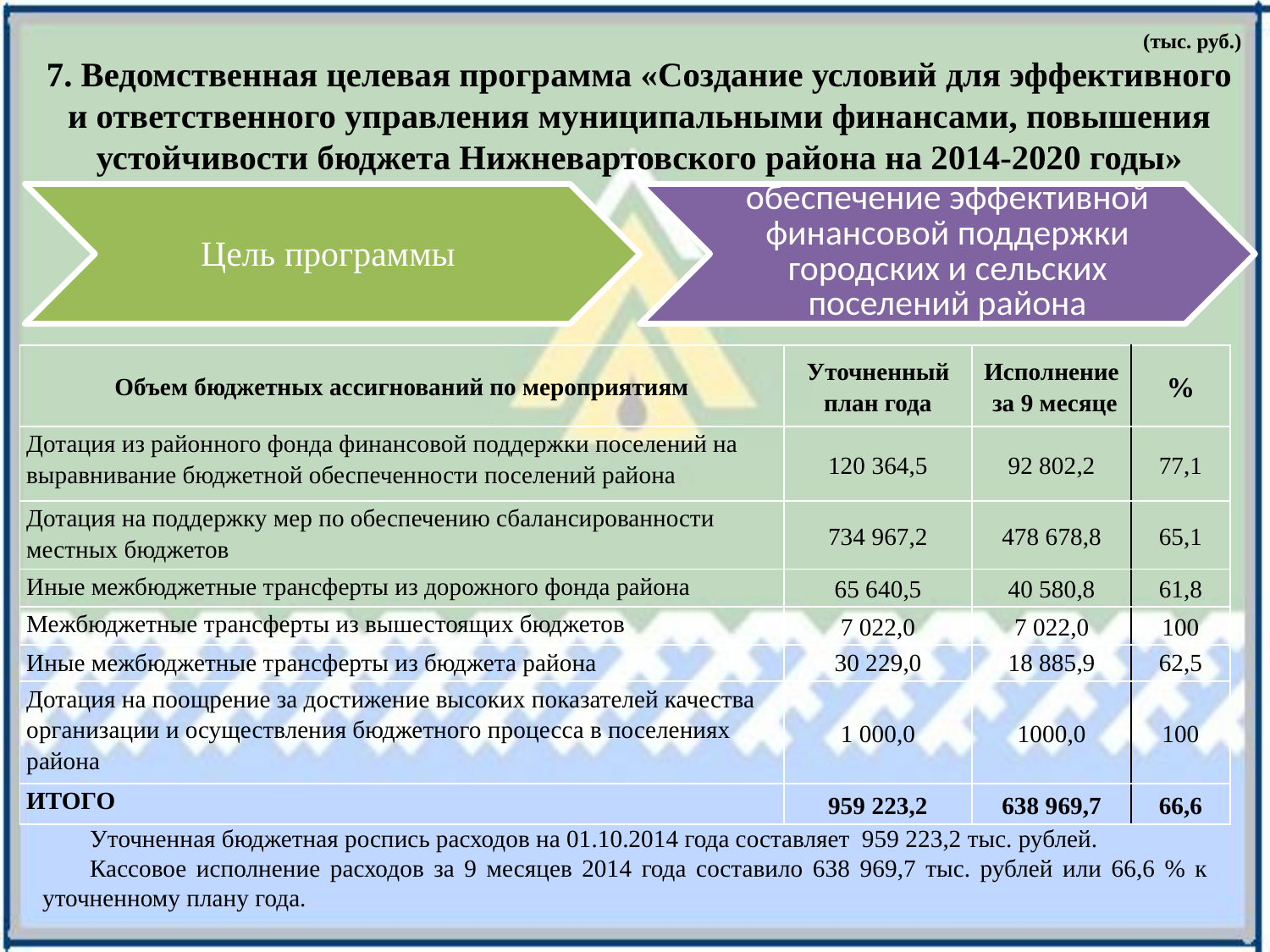

(тыс. руб.)
7. Ведомственная целевая программа «Создание условий для эффективного и ответственного управления муниципальными финансами, повышения устойчивости бюджета Нижневартовского района на 2014-2020 годы»
Цель программы
| Объем бюджетных ассигнований по мероприятиям | Уточненный план года | Исполнение за 9 месяце | % |
| --- | --- | --- | --- |
| Дотация из районного фонда финансовой поддержки поселений на выравнивание бюджетной обеспеченности поселений района | 120 364,5 | 92 802,2 | 77,1 |
| Дотация на поддержку мер по обеспечению сбалансированности местных бюджетов | 734 967,2 | 478 678,8 | 65,1 |
| Иные межбюджетные трансферты из дорожного фонда района | 65 640,5 | 40 580,8 | 61,8 |
| Межбюджетные трансферты из вышестоящих бюджетов | 7 022,0 | 7 022,0 | 100 |
| Иные межбюджетные трансферты из бюджета района | 30 229,0 | 18 885,9 | 62,5 |
| Дотация на поощрение за достижение высоких показателей качества организации и осуществления бюджетного процесса в поселениях района | 1 000,0 | 1000,0 | 100 |
| ИТОГО | 959 223,2 | 638 969,7 | 66,6 |
Уточненная бюджетная роспись расходов на 01.10.2014 года составляет  959 223,2 тыс. рублей.
Кассовое исполнение расходов за 9 месяцев 2014 года составило 638 969,7 тыс. рублей или 66,6 % к  уточненному плану года.